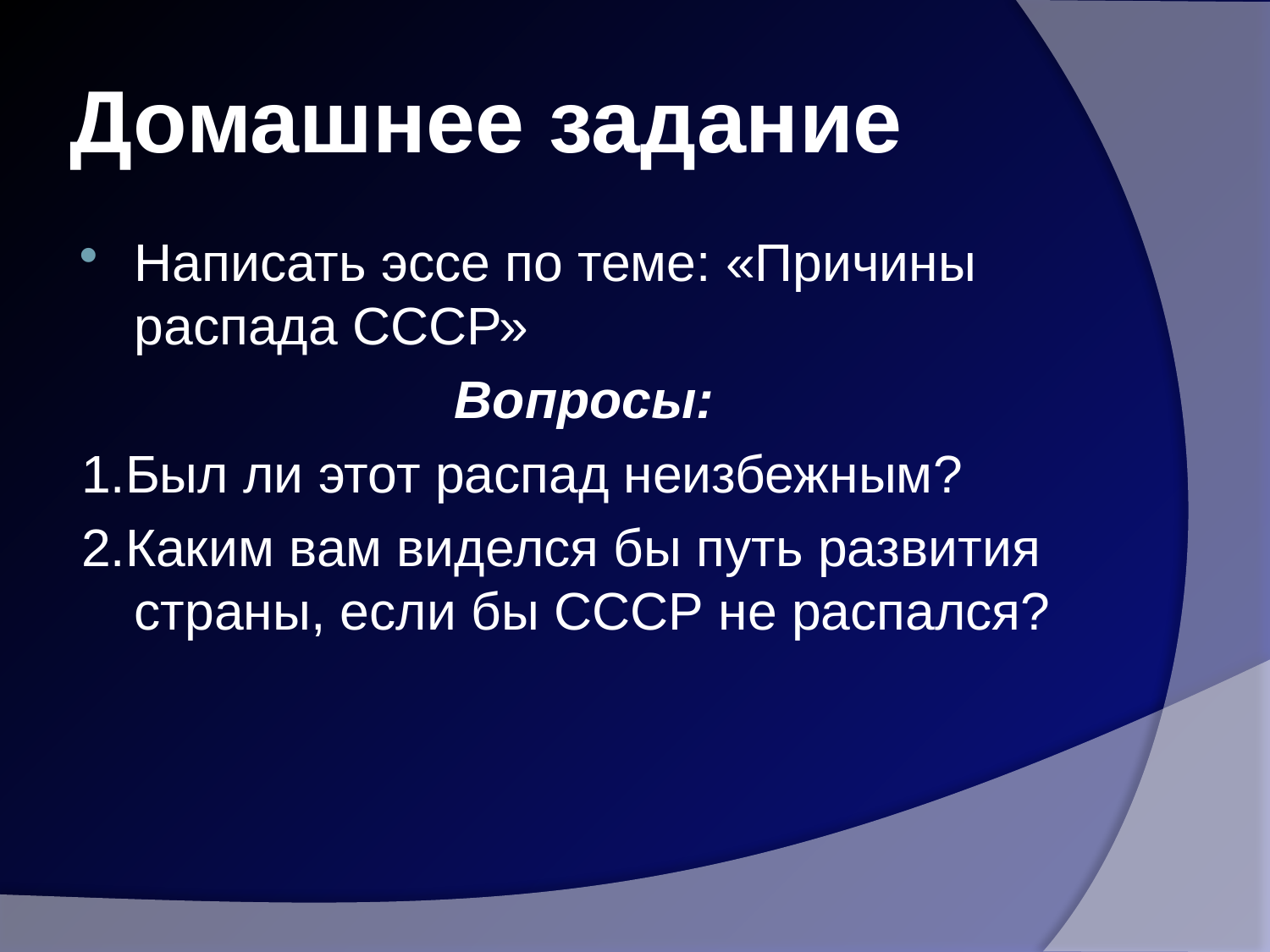

# Домашнее задание
Написать эссе по теме: «Причины распада СССР»
Вопросы:
1.Был ли этот распад неизбежным?
2.Каким вам виделся бы путь развития страны, если бы СССР не распался?